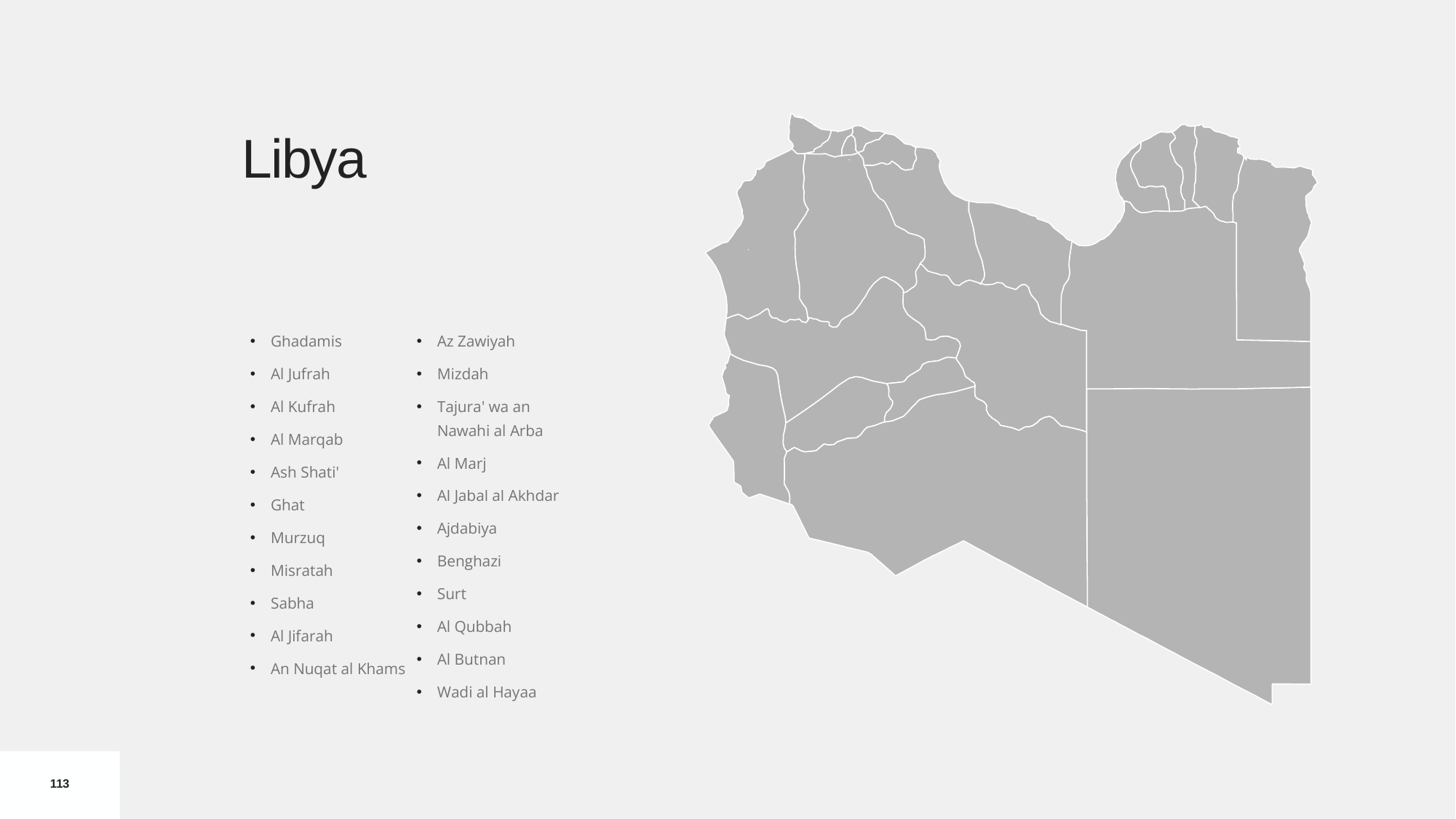

# Libya

Ghadamis
Al Jufrah
Al Kufrah
Al Marqab
Ash Shati'
Ghat
Murzuq
Misratah
Sabha
Al Jifarah
An Nuqat al Khams
Az Zawiyah
Mizdah
Tajura' wa an Nawahi al Arba
Al Marj
Al Jabal al Akhdar
Ajdabiya
Benghazi
Surt
Al Qubbah
Al Butnan
Wadi al Hayaa